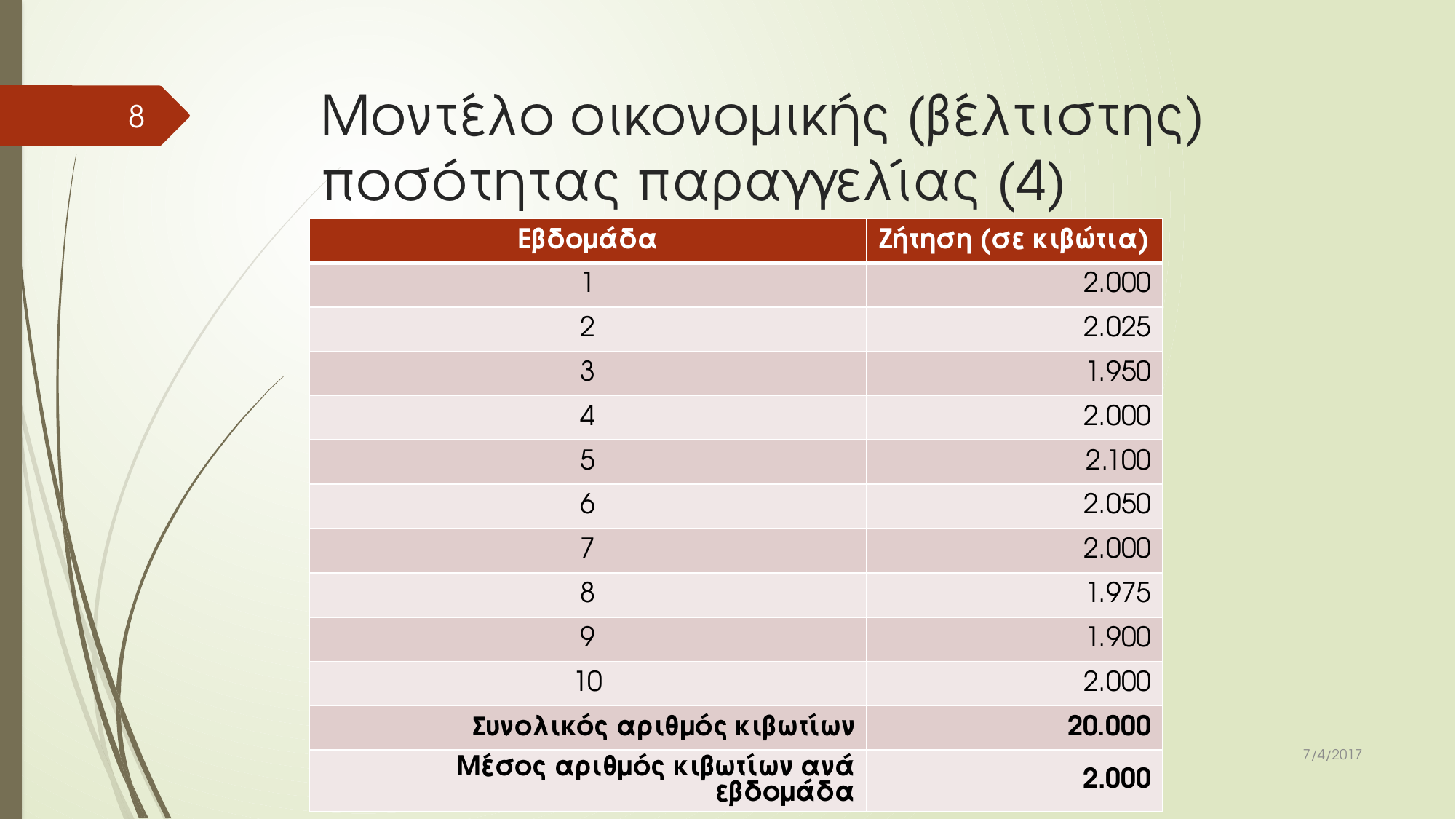

# Μοντέλο οικονομικής (βέλτιστης) ποσότητας παραγγελίας (4)
8
| Εβδομάδα | Ζήτηση (σε κιβώτια) |
| --- | --- |
| 1 | 2.000 |
| 2 | 2.025 |
| 3 | 1.950 |
| 4 | 2.000 |
| 5 | 2.100 |
| 6 | 2.050 |
| 7 | 2.000 |
| 8 | 1.975 |
| 9 | 1.900 |
| 10 | 2.000 |
| Συνολικός αριθμός κιβωτίων | 20.000 |
| Μέσος αριθμός κιβωτίων ανά εβδομάδα | 2.000 |

7/4/2017